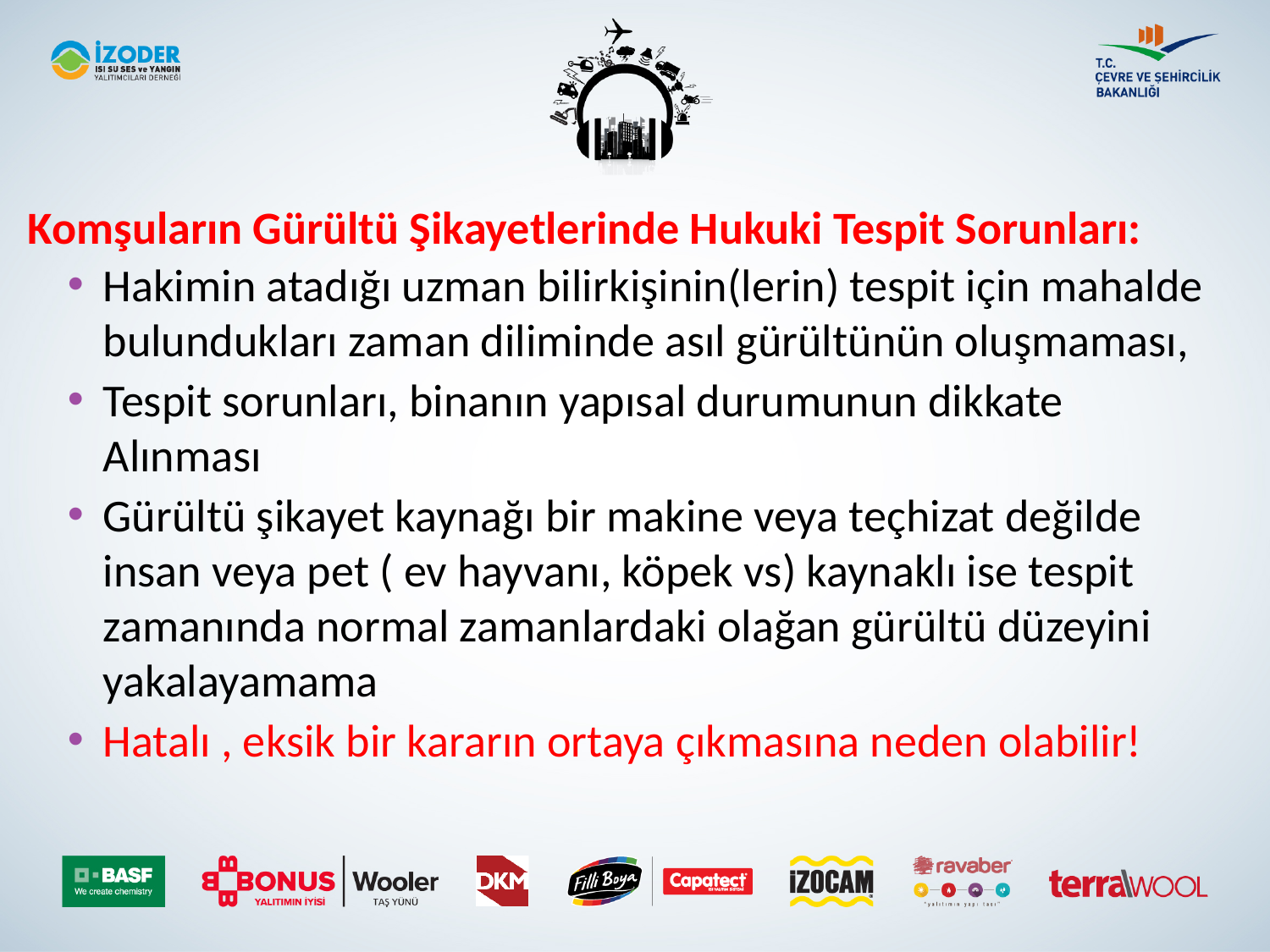

Komşuların Gürültü Şikayetlerinde Hukuki Tespit Sorunları:
Hakimin atadığı uzman bilirkişinin(lerin) tespit için mahalde bulundukları zaman diliminde asıl gürültünün oluşmaması,
Tespit sorunları, binanın yapısal durumunun dikkate Alınması
Gürültü şikayet kaynağı bir makine veya teçhizat değilde insan veya pet ( ev hayvanı, köpek vs) kaynaklı ise tespit zamanında normal zamanlardaki olağan gürültü düzeyini yakalayamama
Hatalı , eksik bir kararın ortaya çıkmasına neden olabilir!